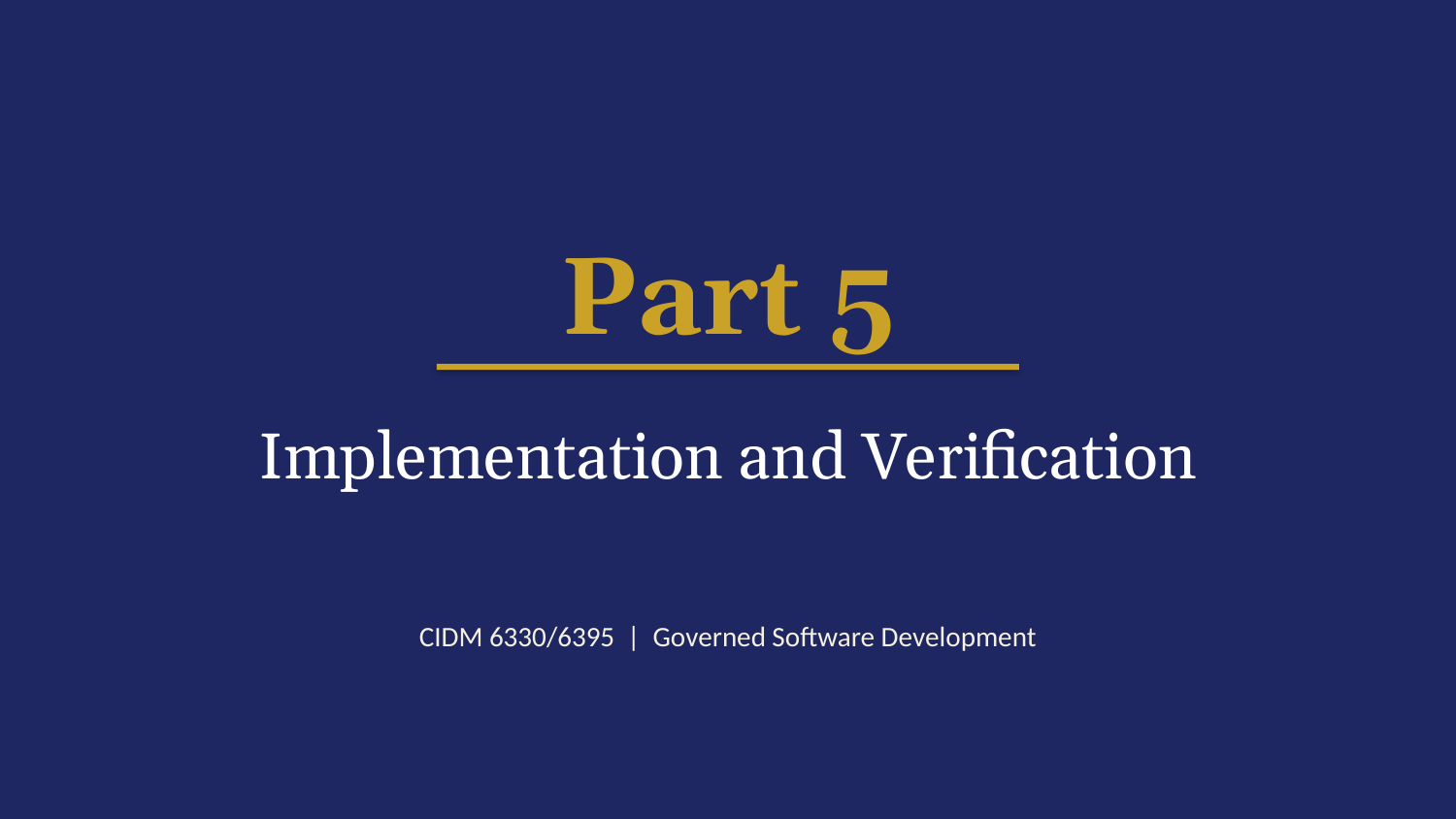

Part 5

Implementation and Verification
CIDM 6330/6395  |  Governed Software Development